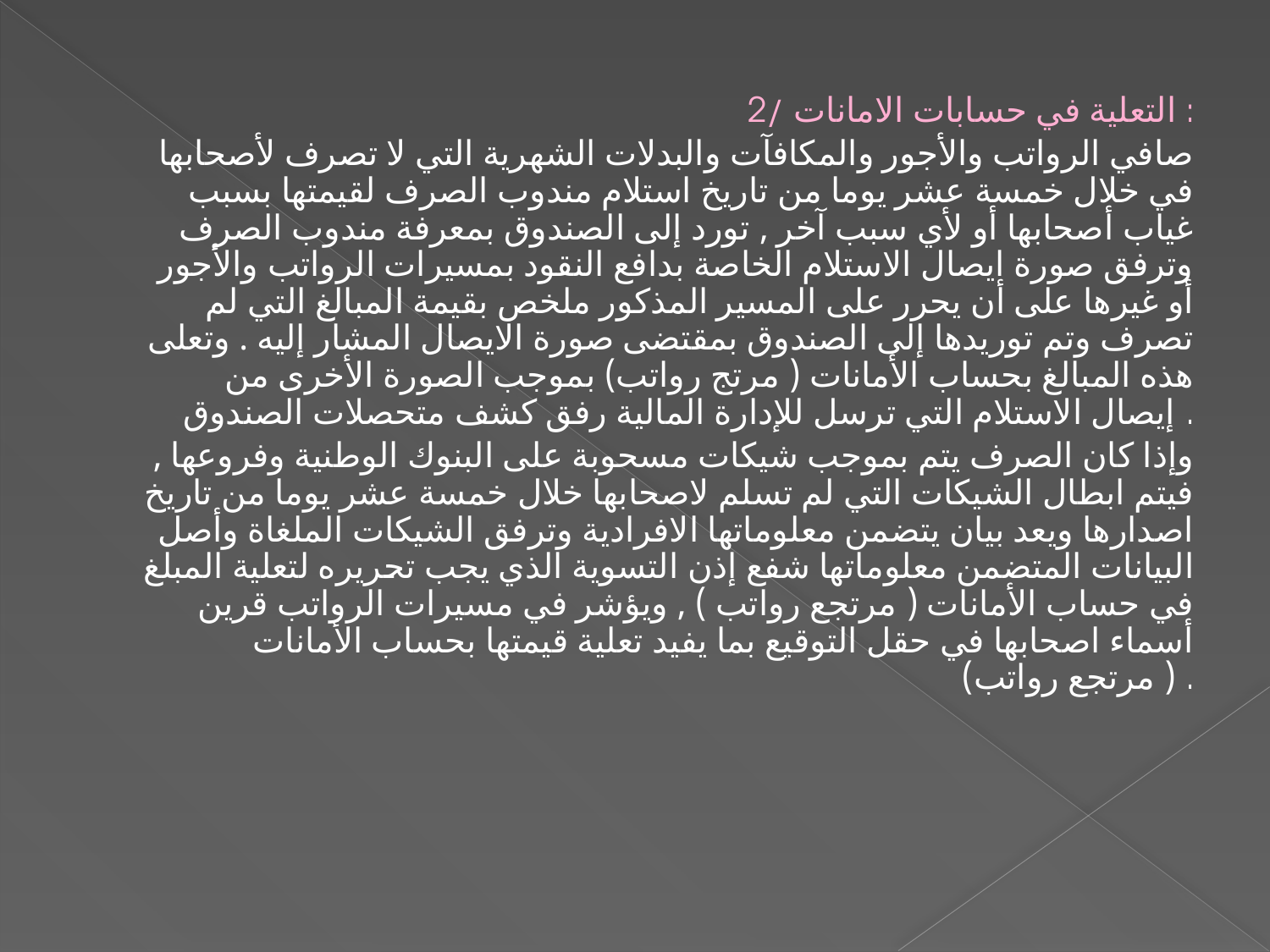

2/ التعلية في حسابات الامانات :
    صافي الرواتب والأجور والمكافآت والبدلات الشهرية التي لا تصرف لأصحابها في خلال خمسة عشر يوما من تاريخ استلام مندوب الصرف لقيمتها بسبب غياب أصحابها أو لأي سبب آخر , تورد إلى الصندوق بمعرفة مندوب الصرف وترفق صورة ايصال الاستلام الخاصة بدافع النقود بمسيرات الرواتب والأجور أو غيرها على أن يحرر على المسير المذكور ملخص بقيمة المبالغ التي لم تصرف وتم توريدها إلى الصندوق بمقتضى صورة الايصال المشار إليه . وتعلى هذه المبالغ بحساب الأمانات ( مرتج رواتب) بموجب الصورة الأخرى من إيصال الاستلام التي ترسل للإدارة المالية رفق كشف متحصلات الصندوق .
     وإذا كان الصرف يتم بموجب شيكات مسحوبة على البنوك الوطنية وفروعها , فيتم ابطال الشيكات التي لم تسلم لاصحابها خلال خمسة عشر يوما من تاريخ اصدارها ويعد بيان يتضمن معلوماتها الافرادية وترفق الشيكات الملغاة وأصل البيانات المتضمن معلوماتها شفع إذن التسوية الذي يجب تحريره لتعلية المبلغ في حساب الأمانات ( مرتجع رواتب ) , ويؤشر في مسيرات الرواتب قرين أسماء اصحابها في حقل التوقيع بما يفيد تعلية قيمتها بحساب الأمانات ( مرتجع رواتب) .